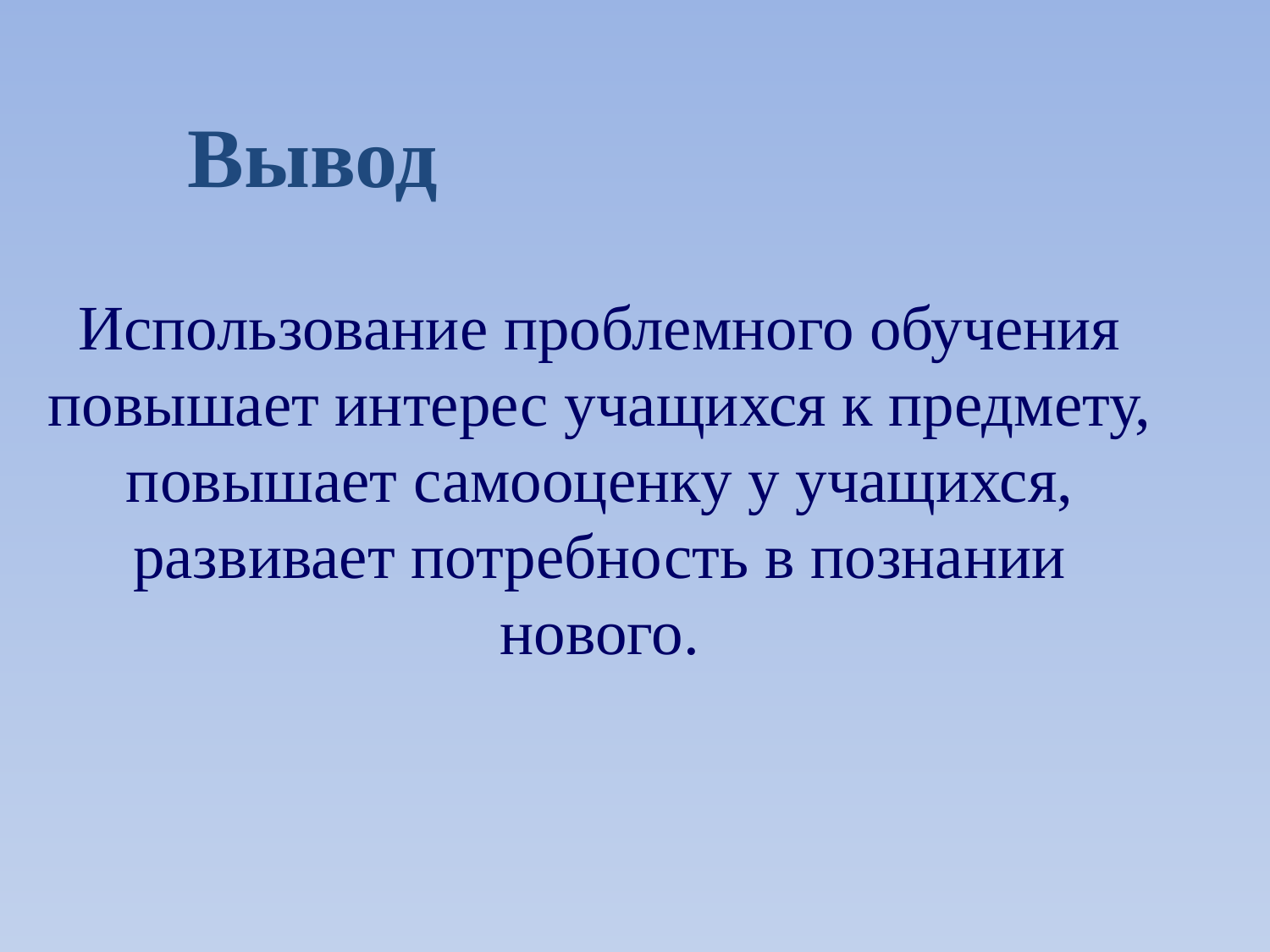

Вывод

Использование проблемного обучения повышает интерес учащихся к предмету, повышает самооценку у учащихся, развивает потребность в познании нового.